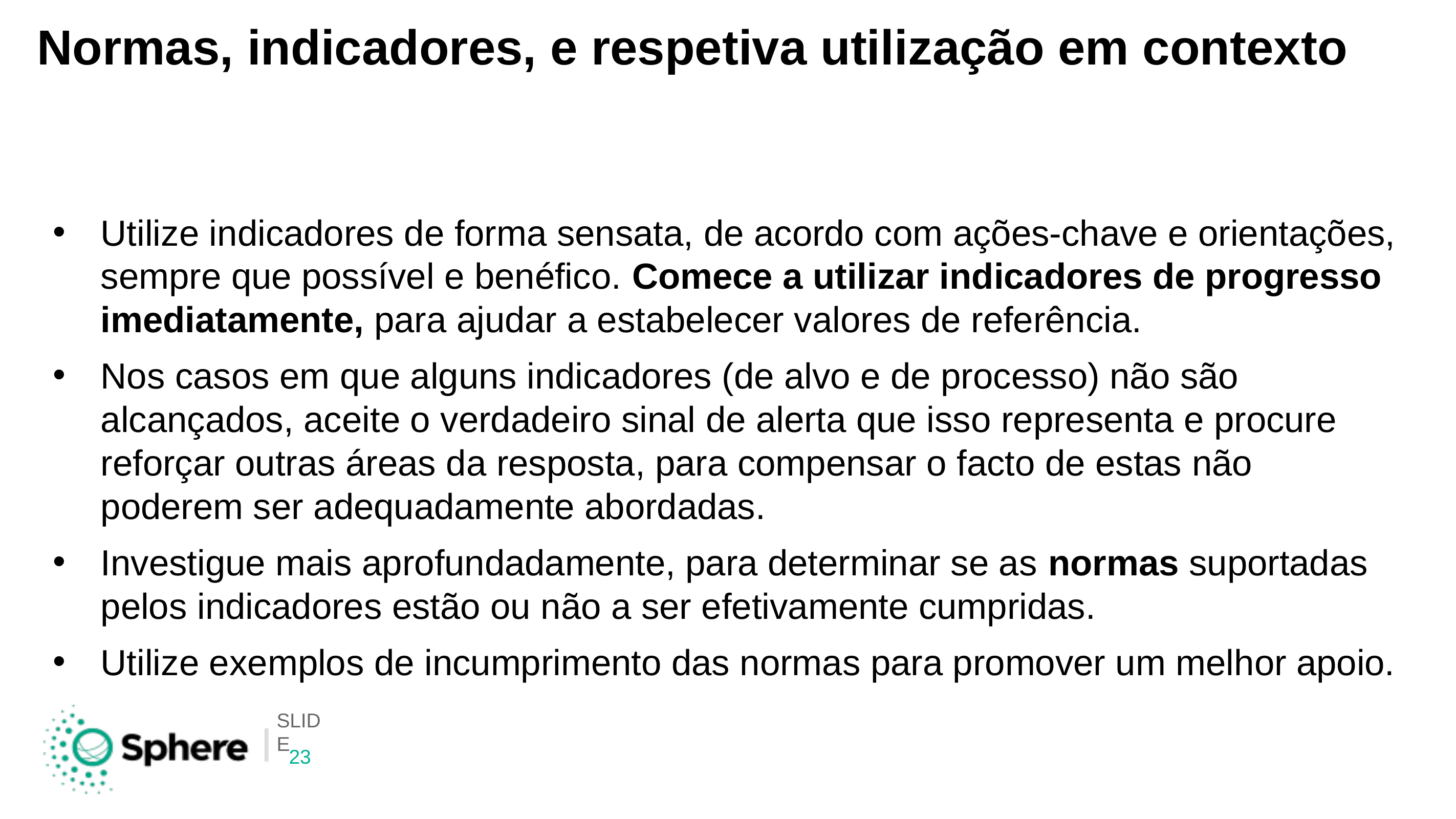

# Normas, indicadores, e respetiva utilização em contexto
Utilize indicadores de forma sensata, de acordo com ações-chave e orientações, sempre que possível e benéfico. Comece a utilizar indicadores de progresso imediatamente, para ajudar a estabelecer valores de referência.
Nos casos em que alguns indicadores (de alvo e de processo) não são alcançados, aceite o verdadeiro sinal de alerta que isso representa e procure reforçar outras áreas da resposta, para compensar o facto de estas não poderem ser adequadamente abordadas.
Investigue mais aprofundadamente, para determinar se as normas suportadas pelos indicadores estão ou não a ser efetivamente cumpridas.
Utilize exemplos de incumprimento das normas para promover um melhor apoio.
23